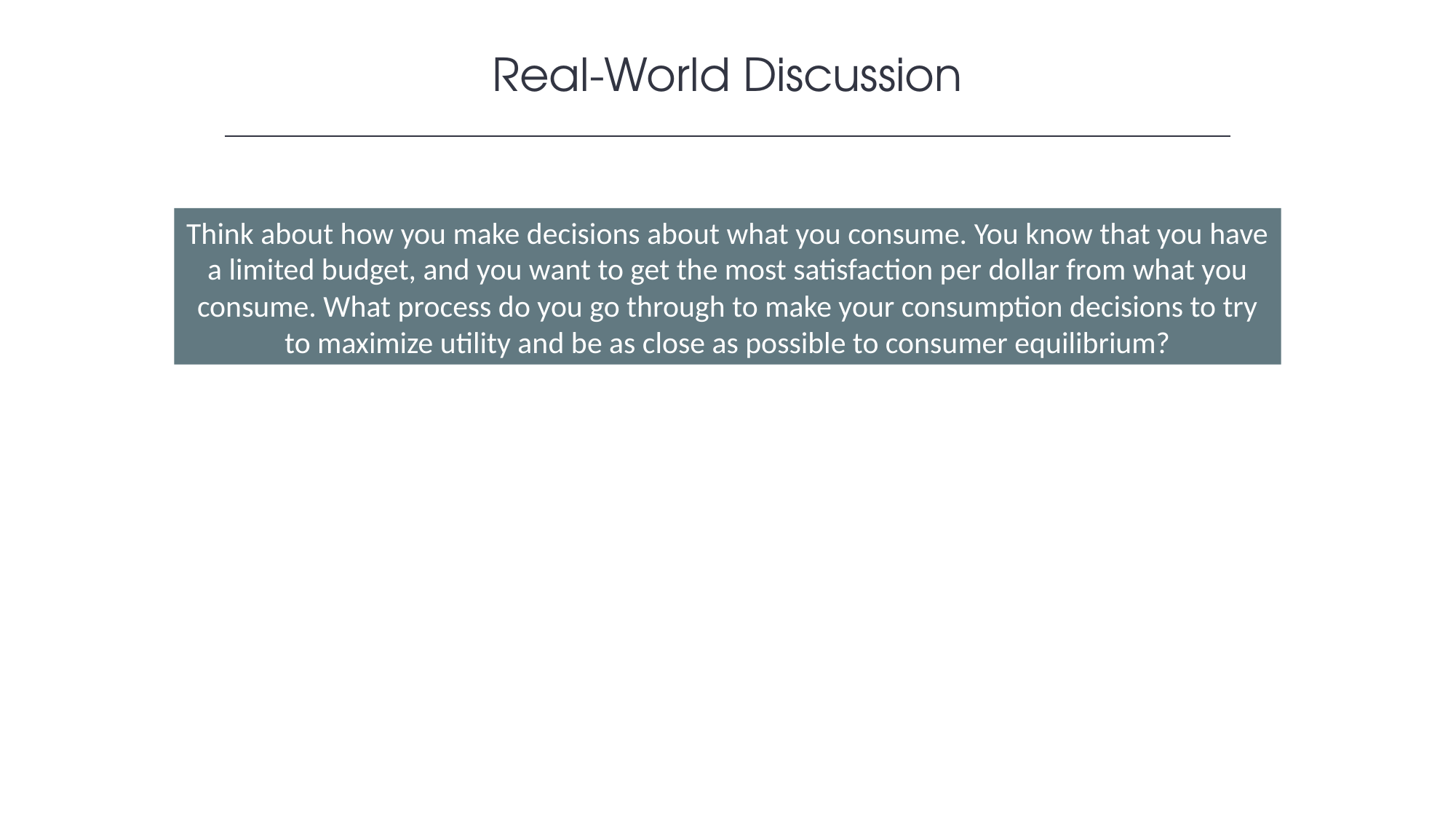

Real-World Discussion
Think about how you make decisions about what you consume. You know that you have a limited budget, and you want to get the most satisfaction per dollar from what you consume. What process do you go through to make your consumption decisions to try to maximize utility and be as close as possible to consumer equilibrium?